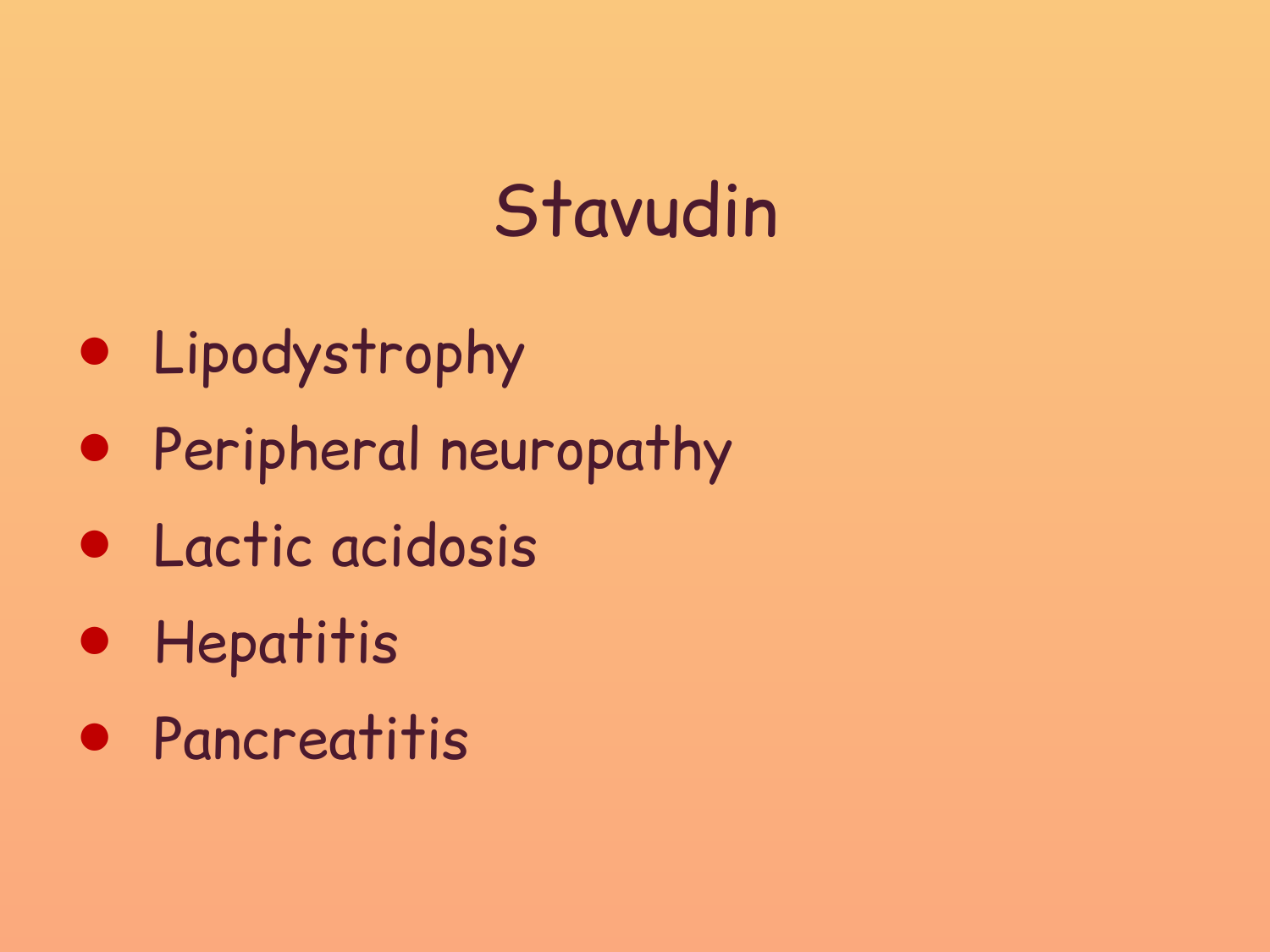

Stavudin

  Lipodystrophy
  Peripheral neuropathy
  Lactic acidosis
  Hepatitis
  Pancreatitis

#